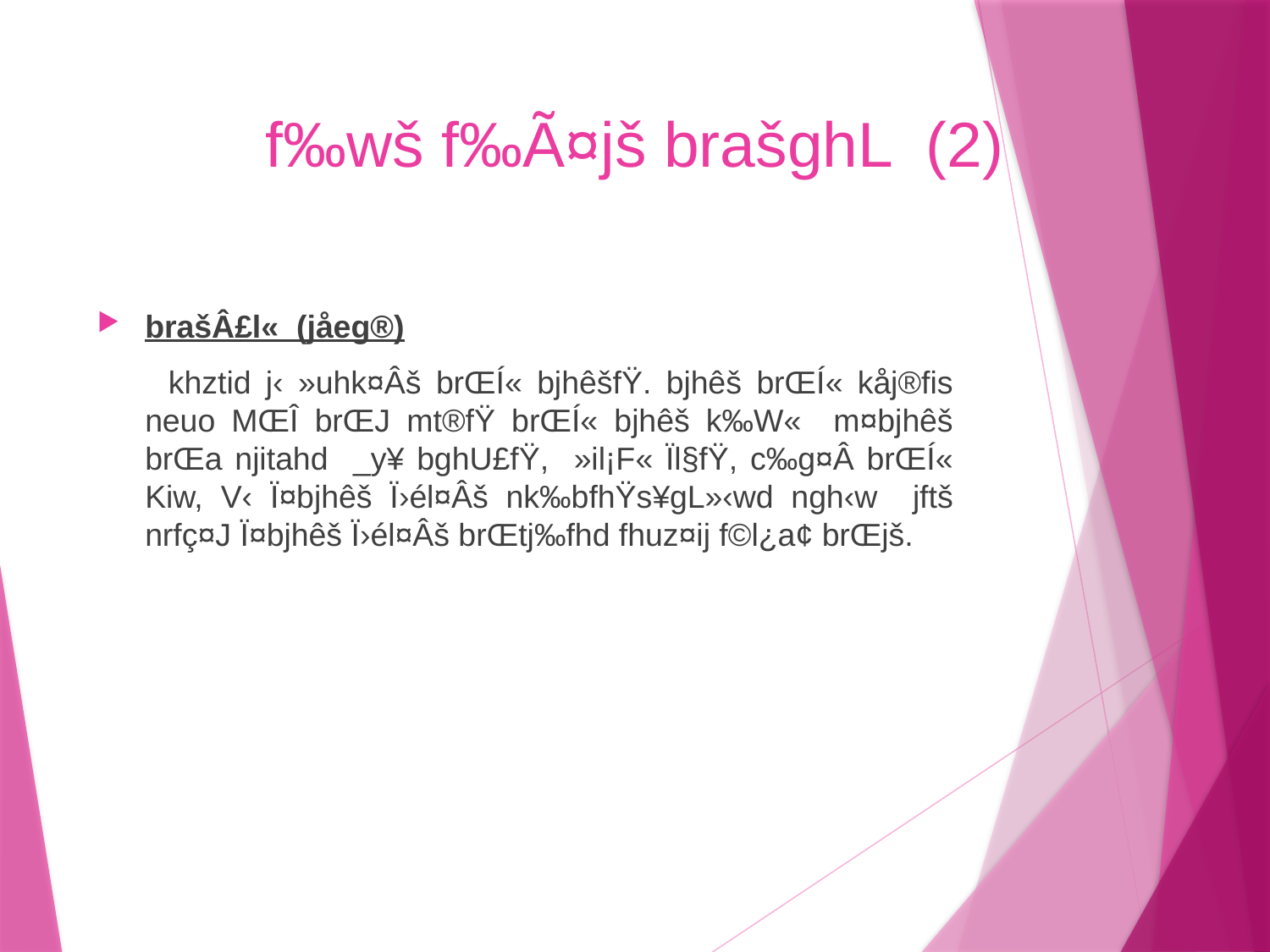

# f‰wš f‰Ã¤jš brašghL  (2)
brašÂ£l«  (jåeg®)
    	khztid j‹ »uhk¤Âš brŒÍ« bjhêšfŸ. bjhêš brŒÍ« kåj®fis neuo MŒÎ brŒJ mt®fŸ brŒÍ« bjhêš k‰W«  m¤bjhêš brŒa njitahd  _y¥ bghU£fŸ,  »il¡F« Ïl§fŸ, c‰g¤Â brŒÍ« Kiw, V‹ Ï¤bjhêš Ï›él¤Âš nk‰bfhŸs¥gL»‹wd ngh‹w  jftš nrfç¤J Ï¤bjhêš Ï›él¤Âš brŒtj‰fhd fhuz¤ij f©l¿a¢ brŒjš.